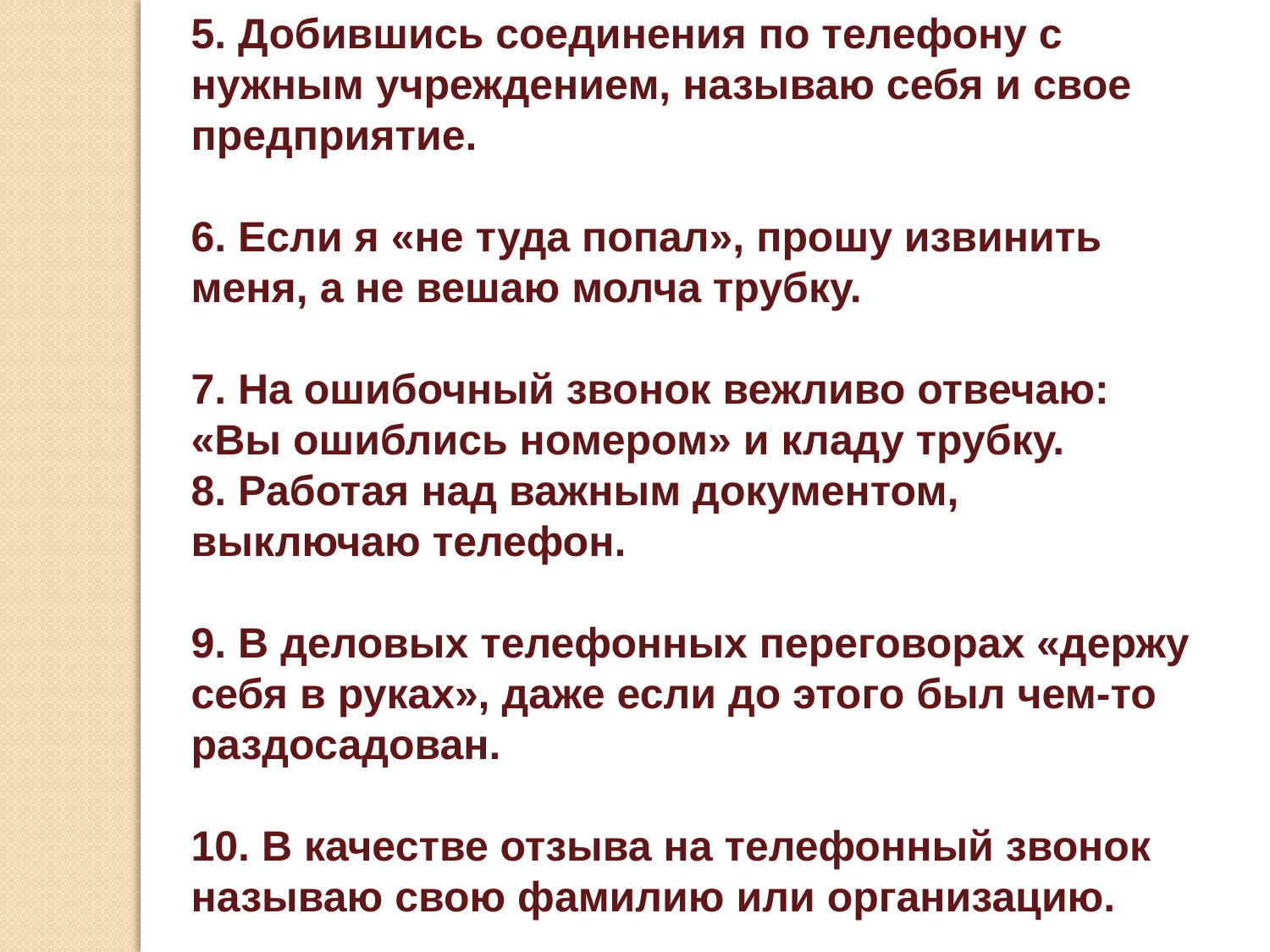

5. Добившись соединения по телефону с нужным учреждением, называю себя и свое предприятие.

6. Если я «не туда попал», прошу извинить меня, а не вешаю молча трубку.

7. На ошибочный звонок вежливо отвечаю: «Вы ошиблись номером» и кладу трубку.
8. Работая над важным документом, выключаю телефон.

9. В деловых телефонных переговорах «держу себя в руках», даже если до этого был чем-то раздосадован.

10. В качестве отзыва на телефонный звонок называю свою фамилию или организацию.